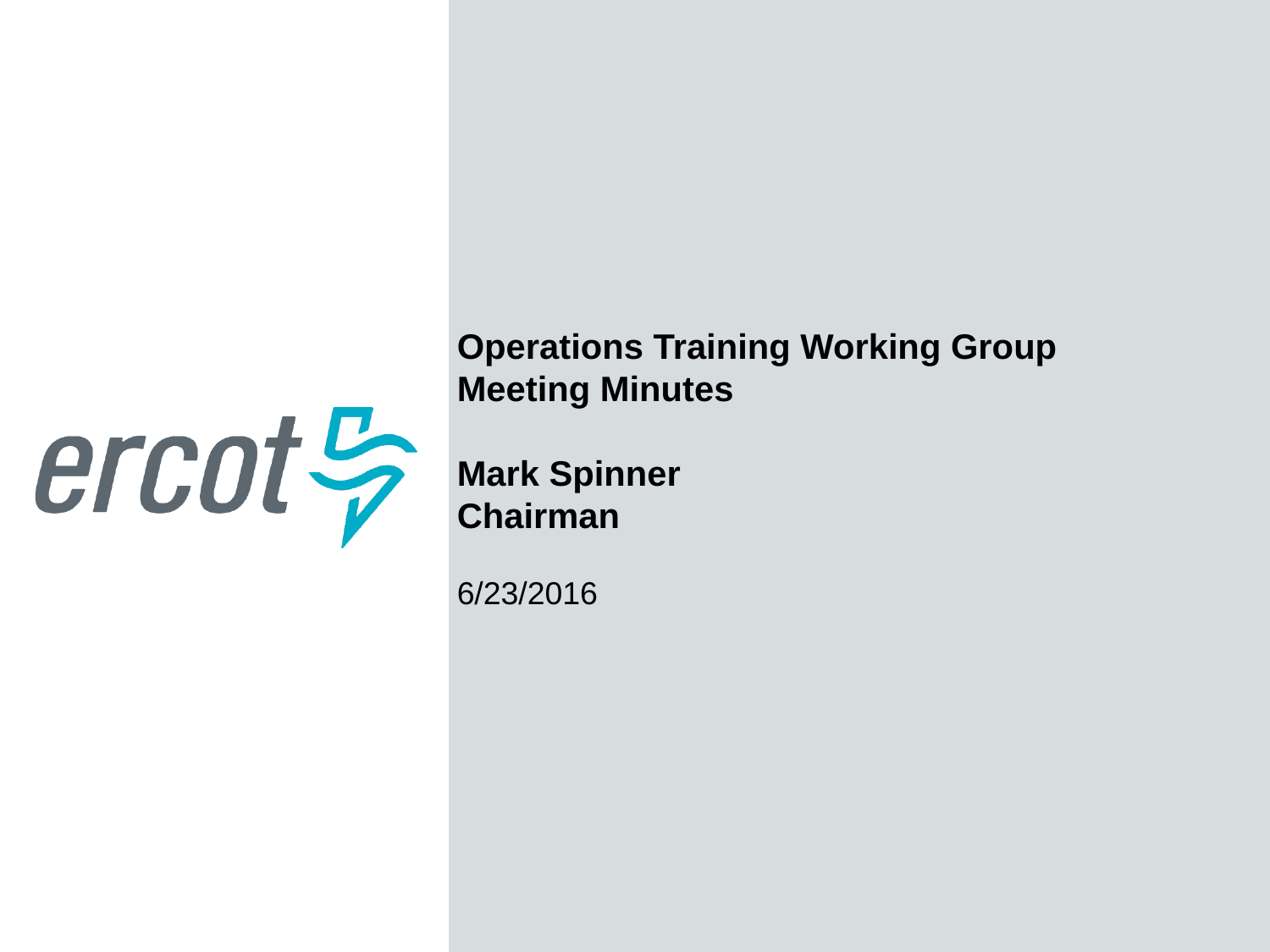

Operations Training Working Group
Meeting Minutes

Mark Spinner
Chairman

6/23/2016